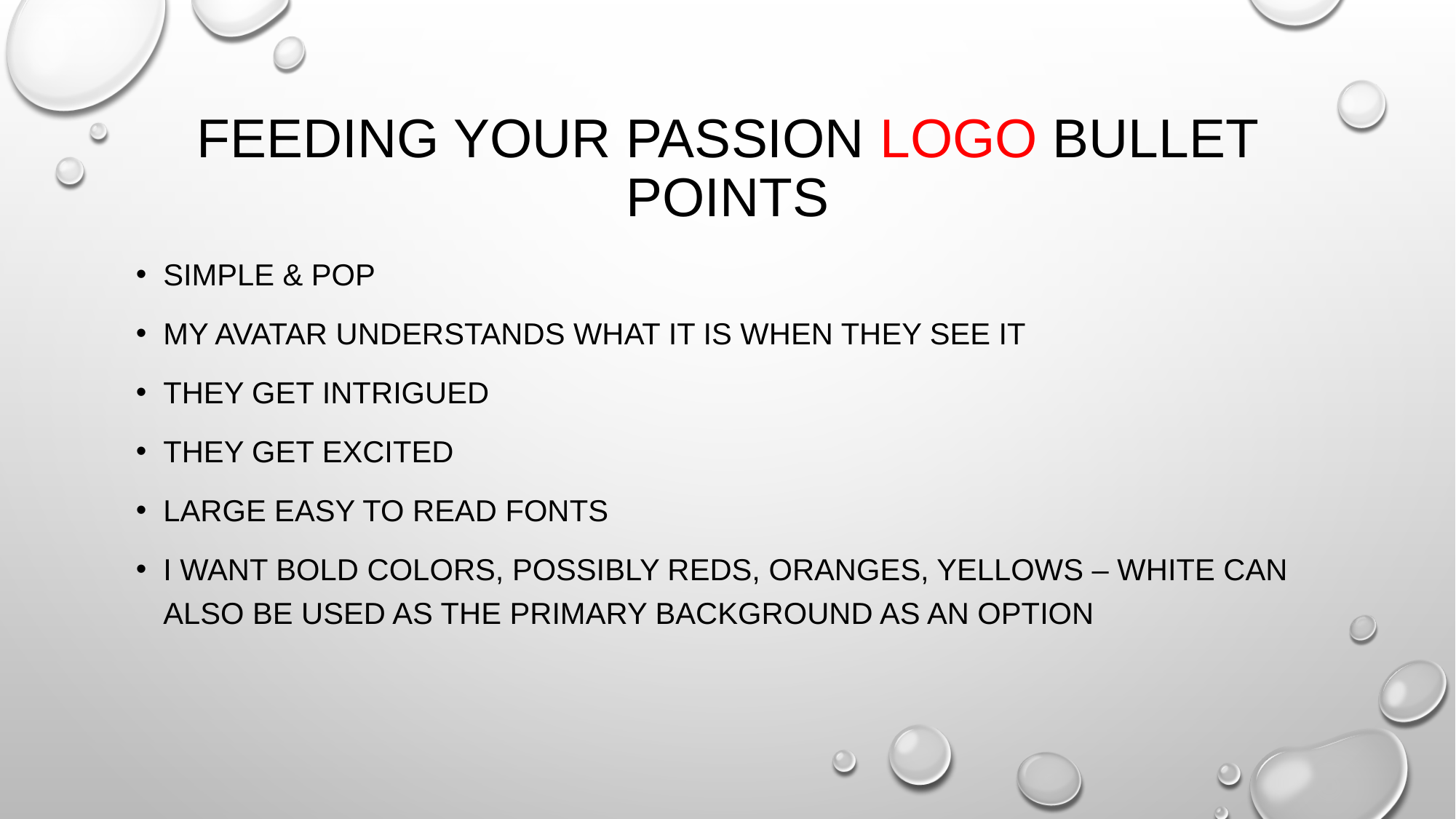

# Feeding Your Passion Logo Bullet Points
Simple & POP
My Avatar Understands what it is when they see it
They get Intrigued
They get excited
Large Easy to read fonts
I want bold colors, possibly reds, oranges, yellows – white can also be used as the primary background as an option